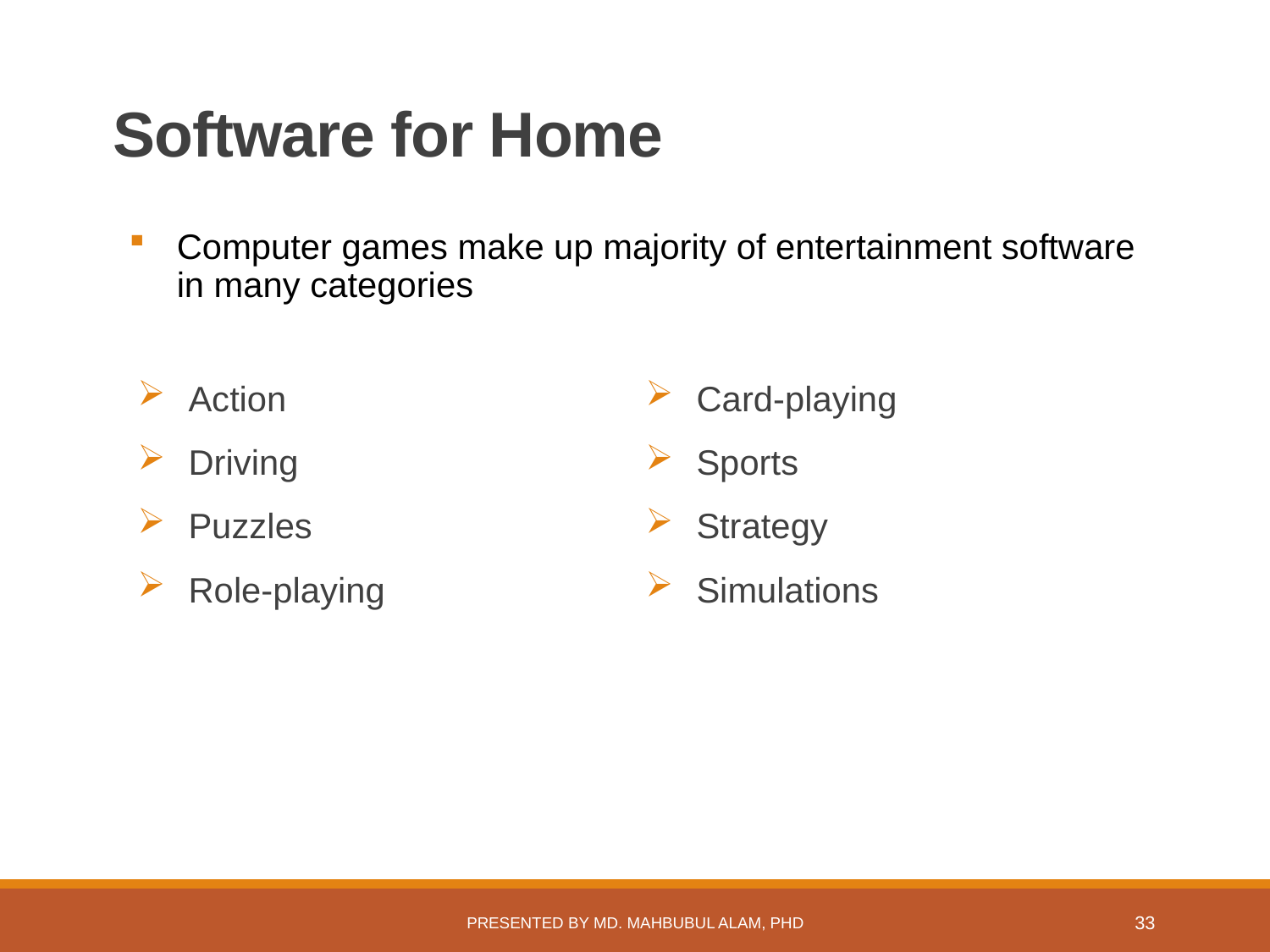

# Software for Home
Computer games make up majority of entertainment software in many categories
Action
Driving
Puzzles
Role-playing

Card-playing
Sports
Strategy
Simulations
Presented by Md. Mahbubul Alam, PhD
33